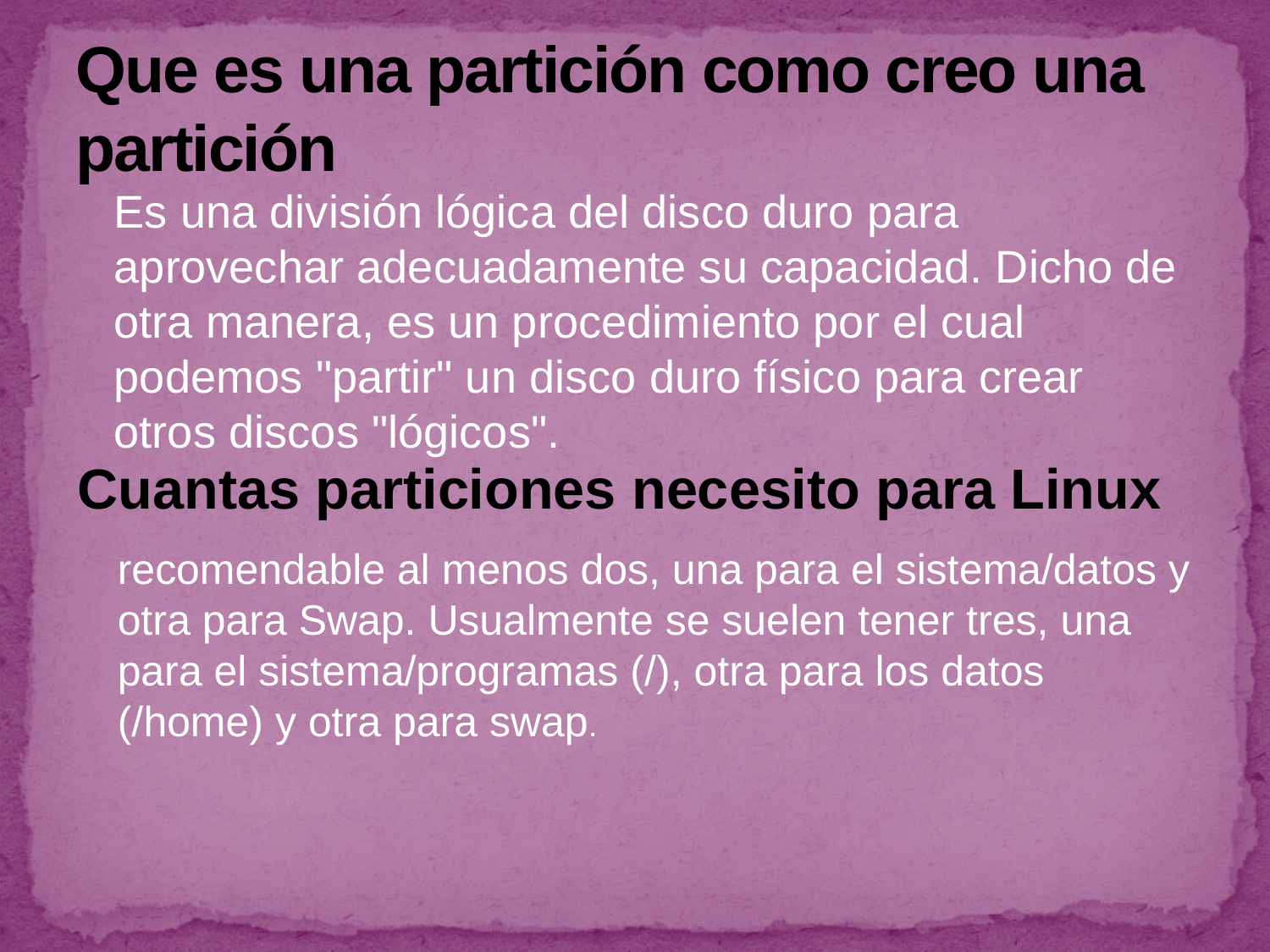

# Que es una partición como creo una partición
   Es una división lógica del disco duro para aprovechar adecuadamente su capacidad. Dicho de otra manera, es un procedimiento por el cual podemos "partir" un disco duro físico para crear otros discos "lógicos".
Cuantas particiones necesito para Linux
recomendable al menos dos, una para el sistema/datos y otra para Swap. Usualmente se suelen tener tres, una para el sistema/programas (/), otra para los datos (/home) y otra para swap.